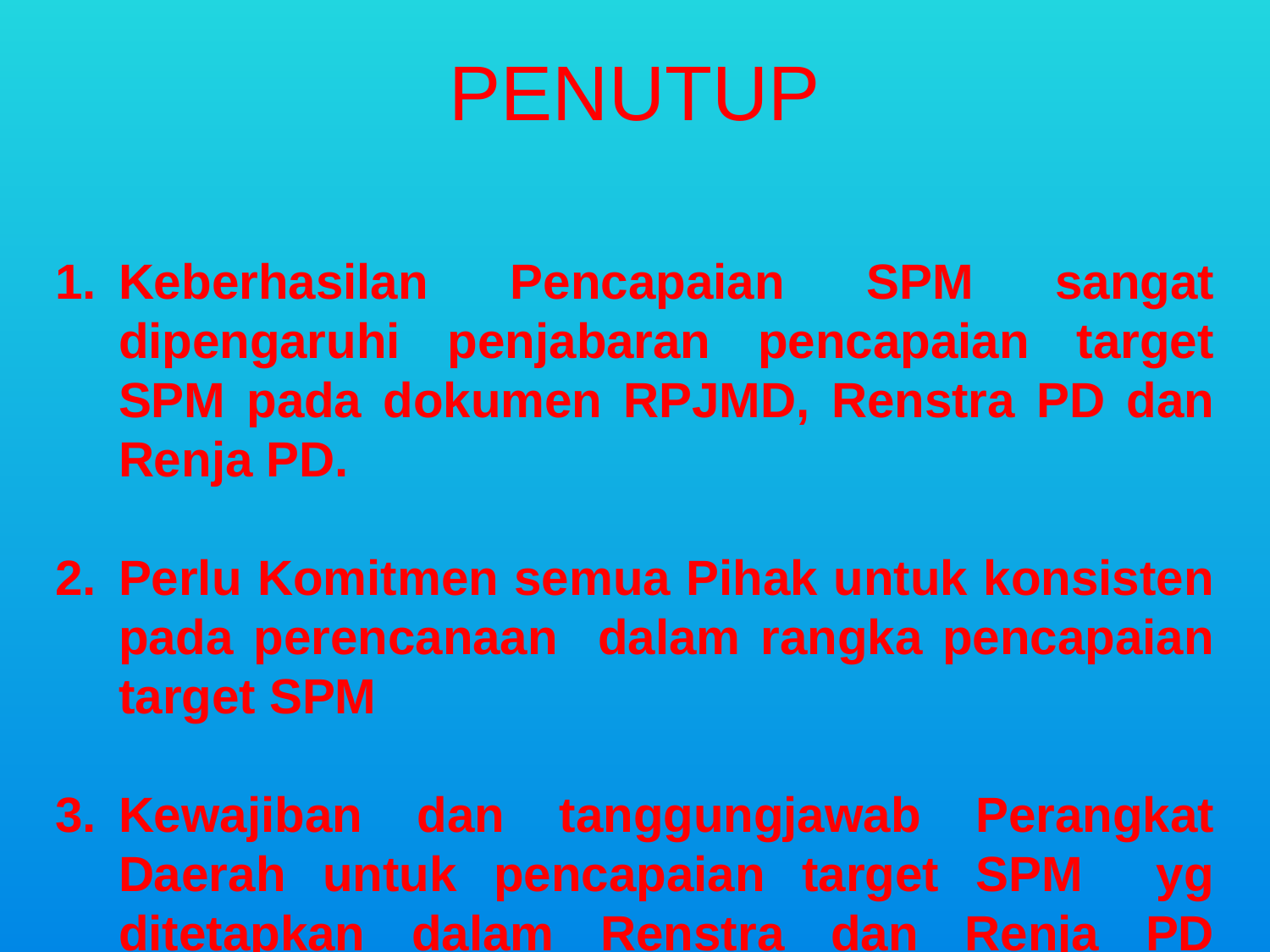

# PENUTUP
Keberhasilan Pencapaian SPM sangat dipengaruhi penjabaran pencapaian target SPM pada dokumen RPJMD, Renstra PD dan Renja PD.

Perlu Komitmen semua Pihak untuk konsisten pada perencanaan  dalam rangka pencapaian target SPM

Kewajiban dan tanggungjawab Perangkat Daerah untuk pencapaian target SPM  yg ditetapkan dalam Renstra dan Renja PD masing-masing.